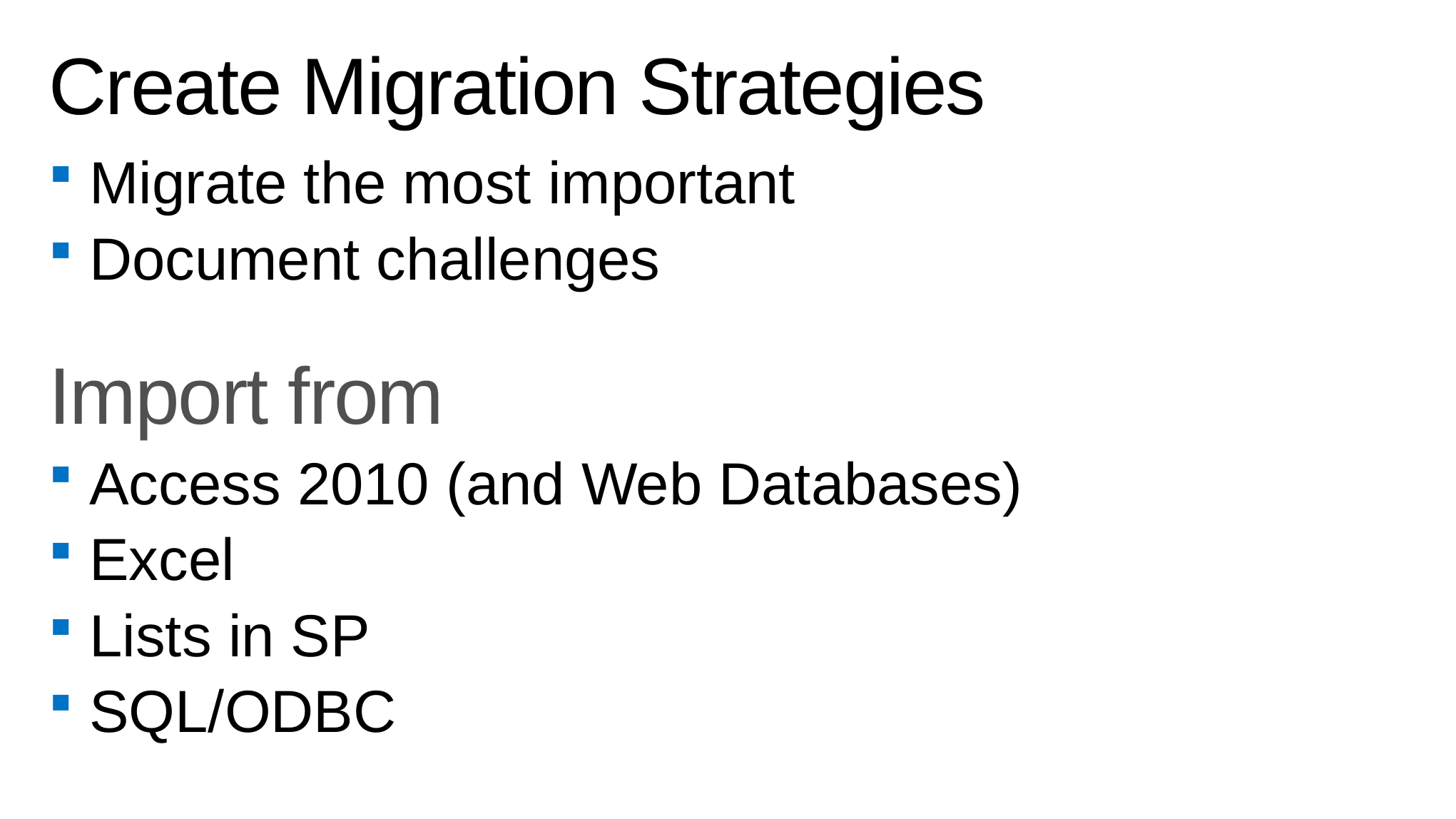

# Create Migration Strategies
Migrate the most important
Document challenges

Import from
Access 2010 (and Web Databases)
Excel
Lists in SP
SQL/ODBC